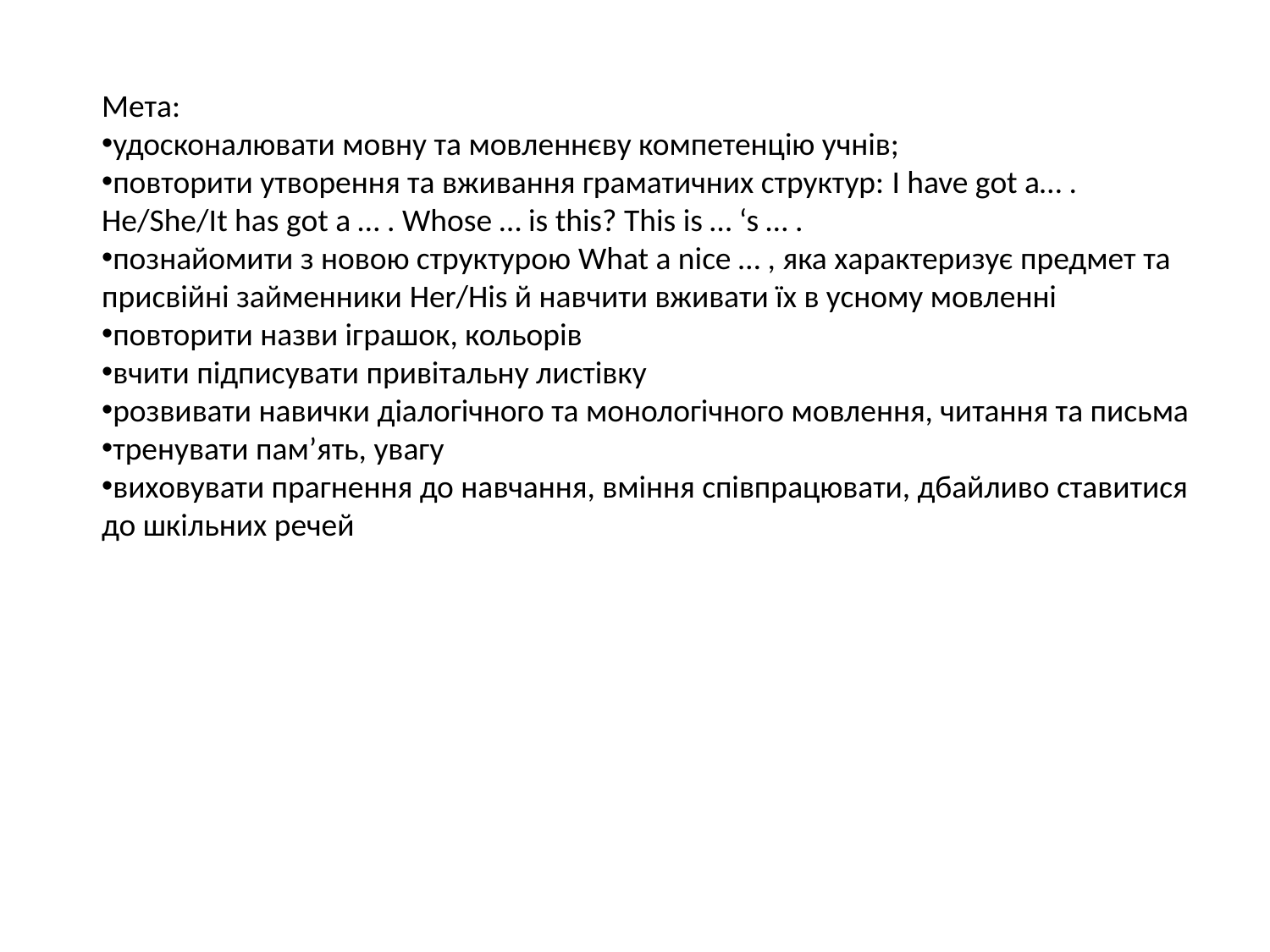

Мета:
удосконалювати мовну та мовленнєву компетенцію учнів;
повторити утворення та вживання граматичних структур: I have got a… . He/She/It has got a … . Whose … is this? This is … ‘s … .
познайомити з новою структурою What a nice … , яка характеризує предмет та присвійні займенники Her/His й навчити вживати їх в усному мовленні
повторити назви іграшок, кольорів
вчити підписувати привітальну листівку
розвивати навички діалогічного та монологічного мовлення, читання та письма
тренувати пам’ять, увагу
виховувати прагнення до навчання, вміння співпрацювати, дбайливо ставитися до шкільних речей